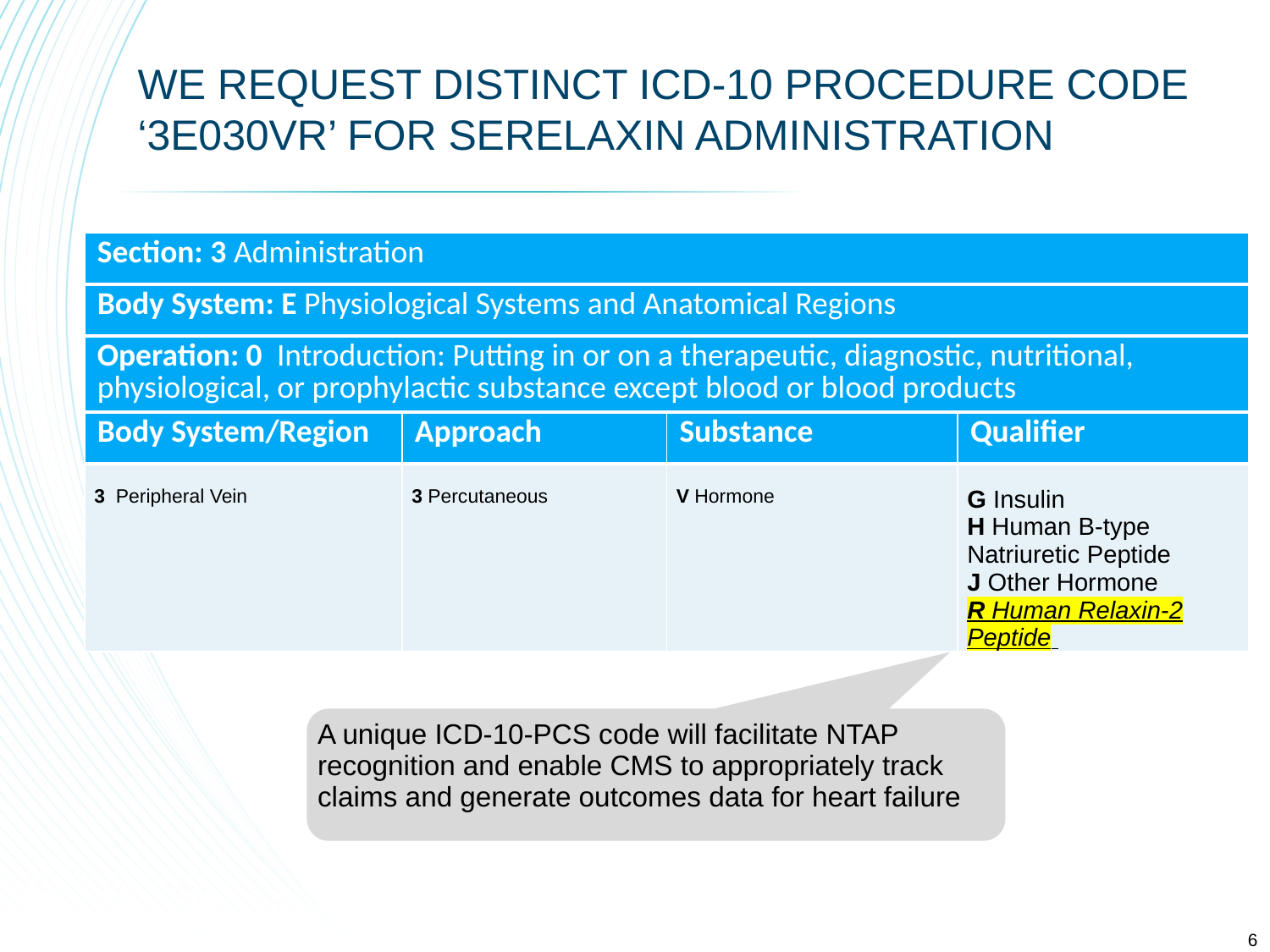

# we Request distinct icd-10 procedure code ‘3E030VR’ for serelaxin administration
| Section: 3 Administration |  |  |  |
| --- | --- | --- | --- |
| Body System: E Physiological Systems and Anatomical Regions |  |  |  |
| Operation: 0 Introduction: Putting in or on a therapeutic, diagnostic, nutritional, physiological, or prophylactic substance except blood or blood products |  |  |  |
| Body System/Region | Approach | Substance | Qualifier |
| 3  Peripheral Vein | 3 Percutaneous | V Hormone | G Insulin H Human B-type Natriuretic Peptide J Other Hormone R Human Relaxin-2 Peptide |

A unique ICD-10-PCS code will facilitate NTAP recognition and enable CMS to appropriately track claims and generate outcomes data for heart failure
6